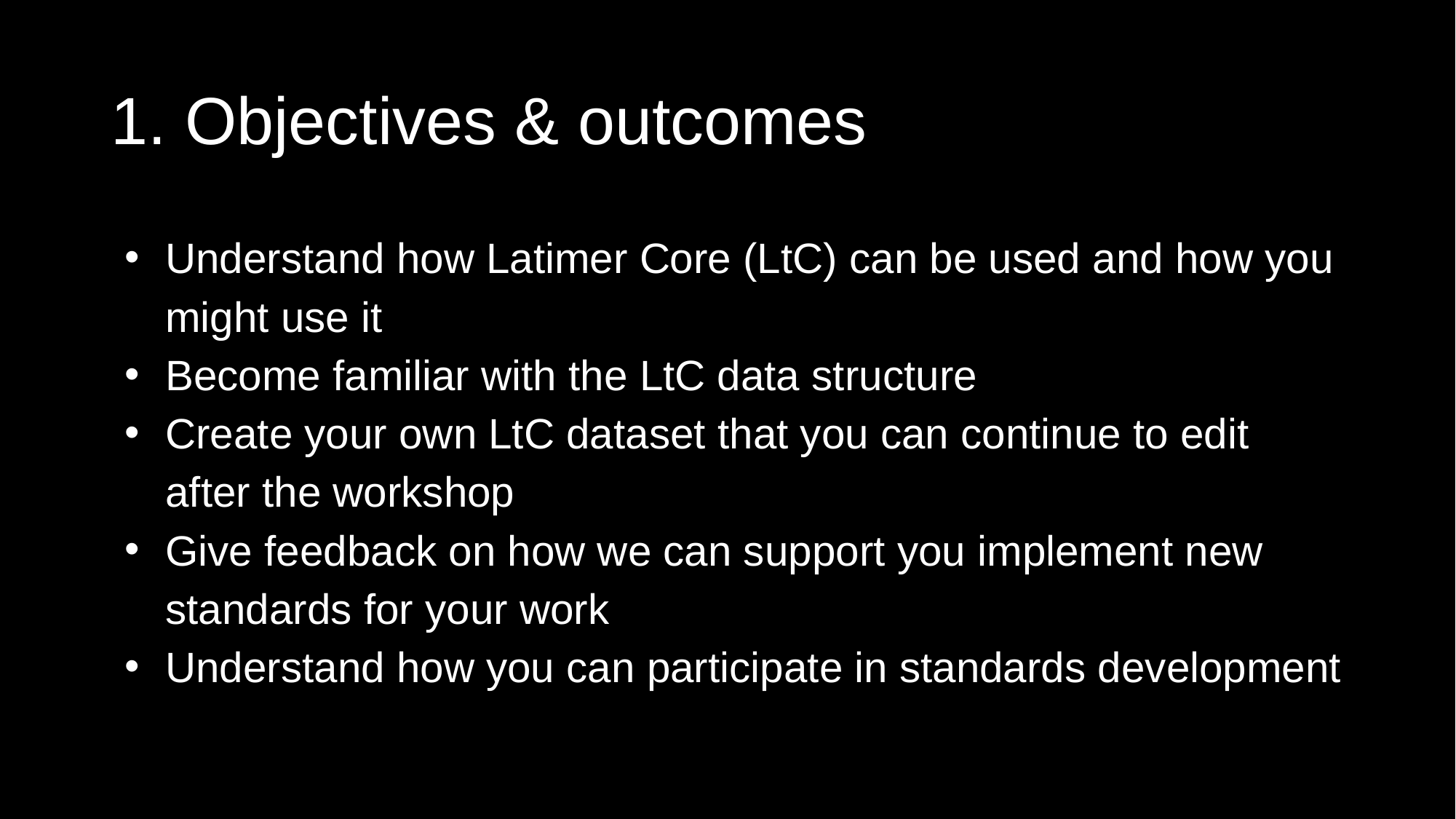

# 1. Objectives & outcomes
Understand how Latimer Core (LtC) can be used and how you might use it
Become familiar with the LtC data structure
Create your own LtC dataset that you can continue to edit after the workshop
Give feedback on how we can support you implement new standards for your work
Understand how you can participate in standards development